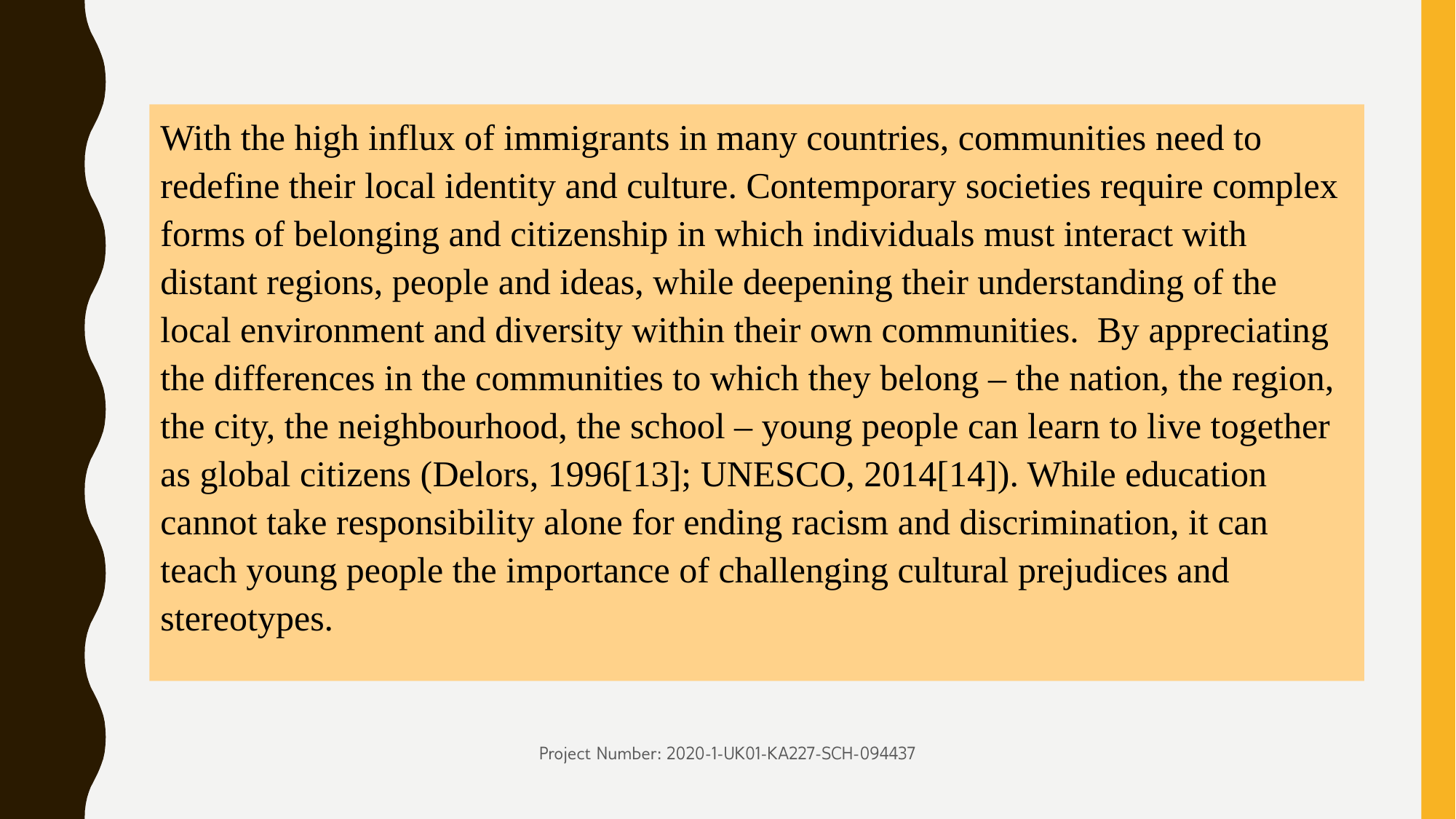

With the high influx of immigrants in many countries, communities need to redefine their local identity and culture. Contemporary societies require complex forms of belonging and citizenship in which individuals must interact with distant regions, people and ideas, while deepening their understanding of the local environment and diversity within their own communities.  By appreciating the differences in the communities to which they belong – the nation, the region, the city, the neighbourhood, the school – young people can learn to live together as global citizens (Delors, 1996[13]; UNESCO, 2014[14]). While education cannot take responsibility alone for ending racism and discrimination, it can teach young people the importance of challenging cultural prejudices and stereotypes.

Project Number: 2020-1-UK01-KA227-SCH-094437